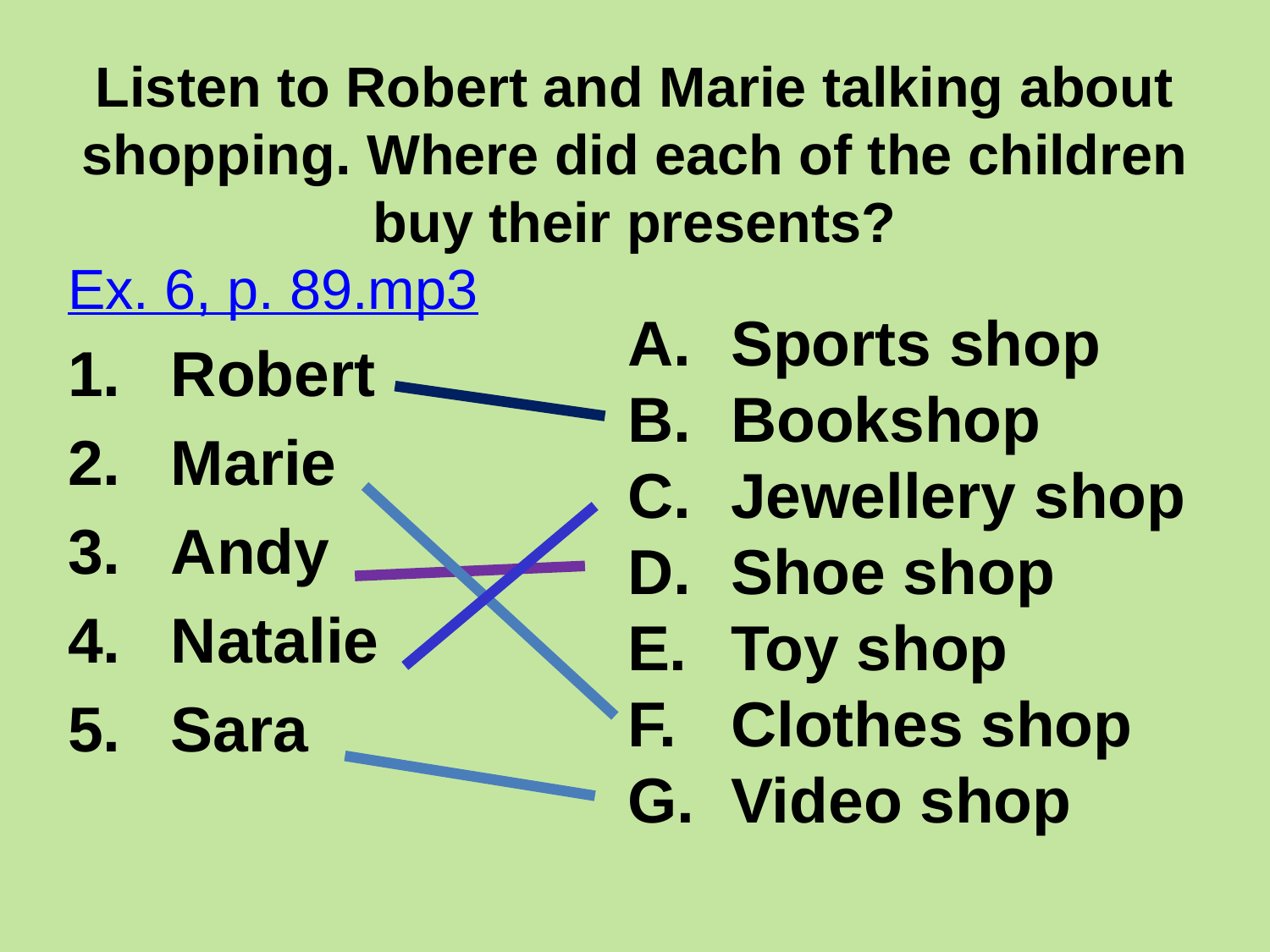

# Listen to Robert and Marie talking about shopping. Where did each of the children buy their presents?
Ex. 6, p. 89.mp3
Robert
Marie
Andy
Natalie
Sara

Sports shop
Bookshop
Jewellery shop
Shoe shop
Toy shop
Clothes shop
Video shop